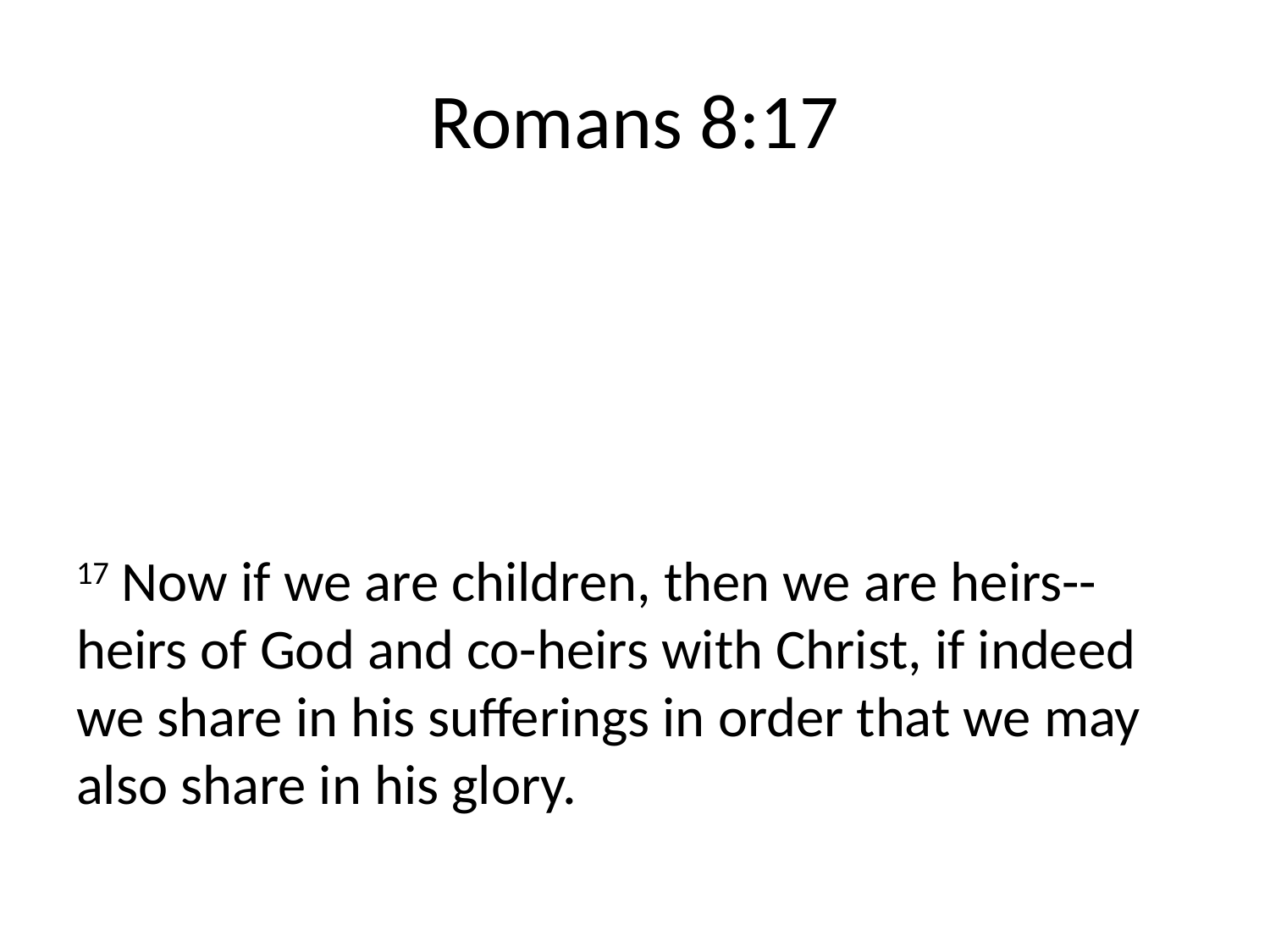

# Romans 8:17

17 Now if we are children, then we are heirs--heirs of God and co-heirs with Christ, if indeed we share in his sufferings in order that we may also share in his glory.